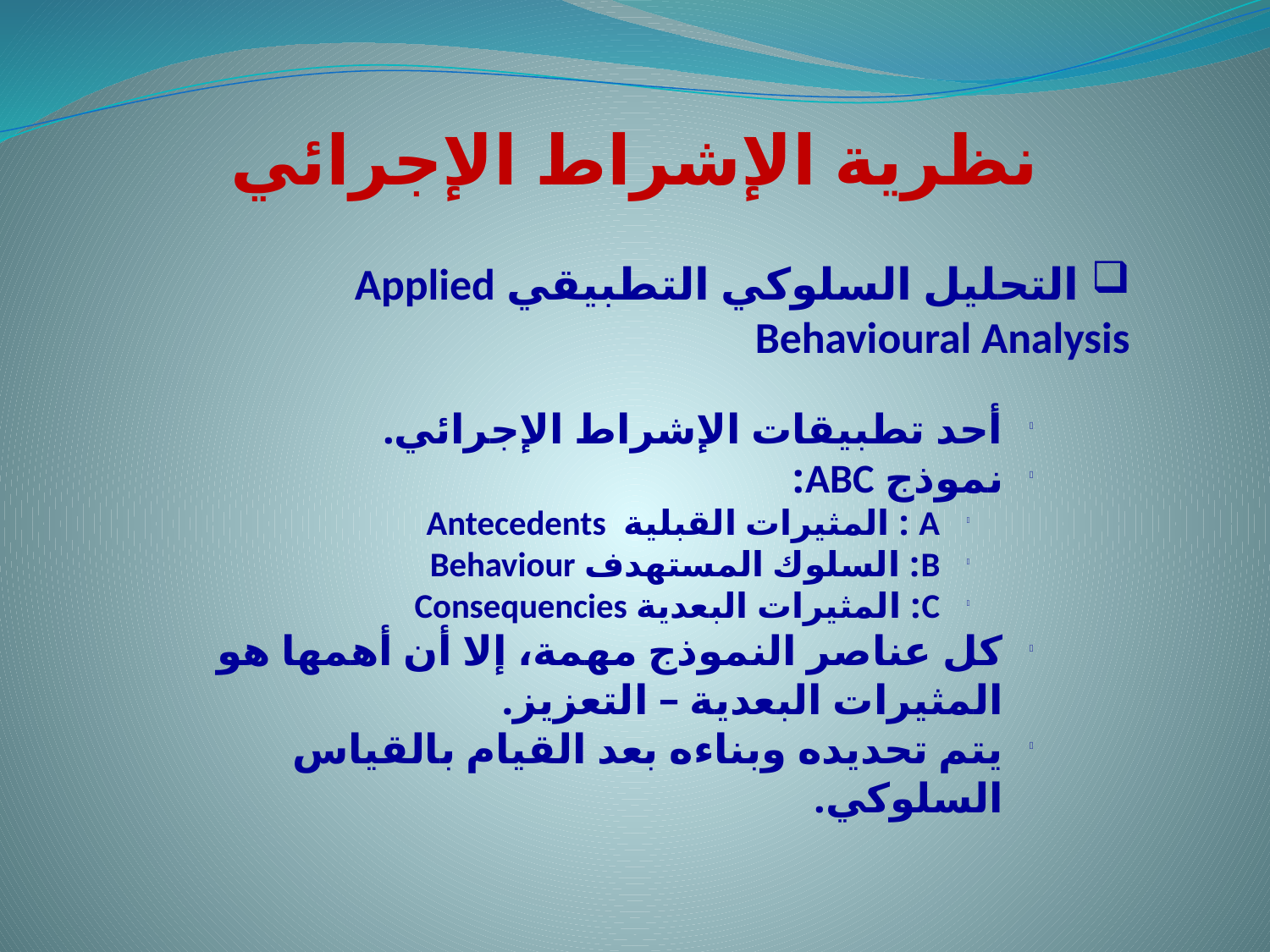

نظرية الإشراط الإجرائي
 التحليل السلوكي التطبيقي Applied Behavioural Analysis

أحد تطبيقات الإشراط الإجرائي.
نموذج ABC:
A : المثيرات القبلية  Antecedents
B: السلوك المستهدف Behaviour
C: المثيرات البعدية Consequencies
كل عناصر النموذج مهمة، إلا أن أهمها هو المثيرات البعدية – التعزيز.
يتم تحديده وبناءه بعد القيام بالقياس السلوكي.